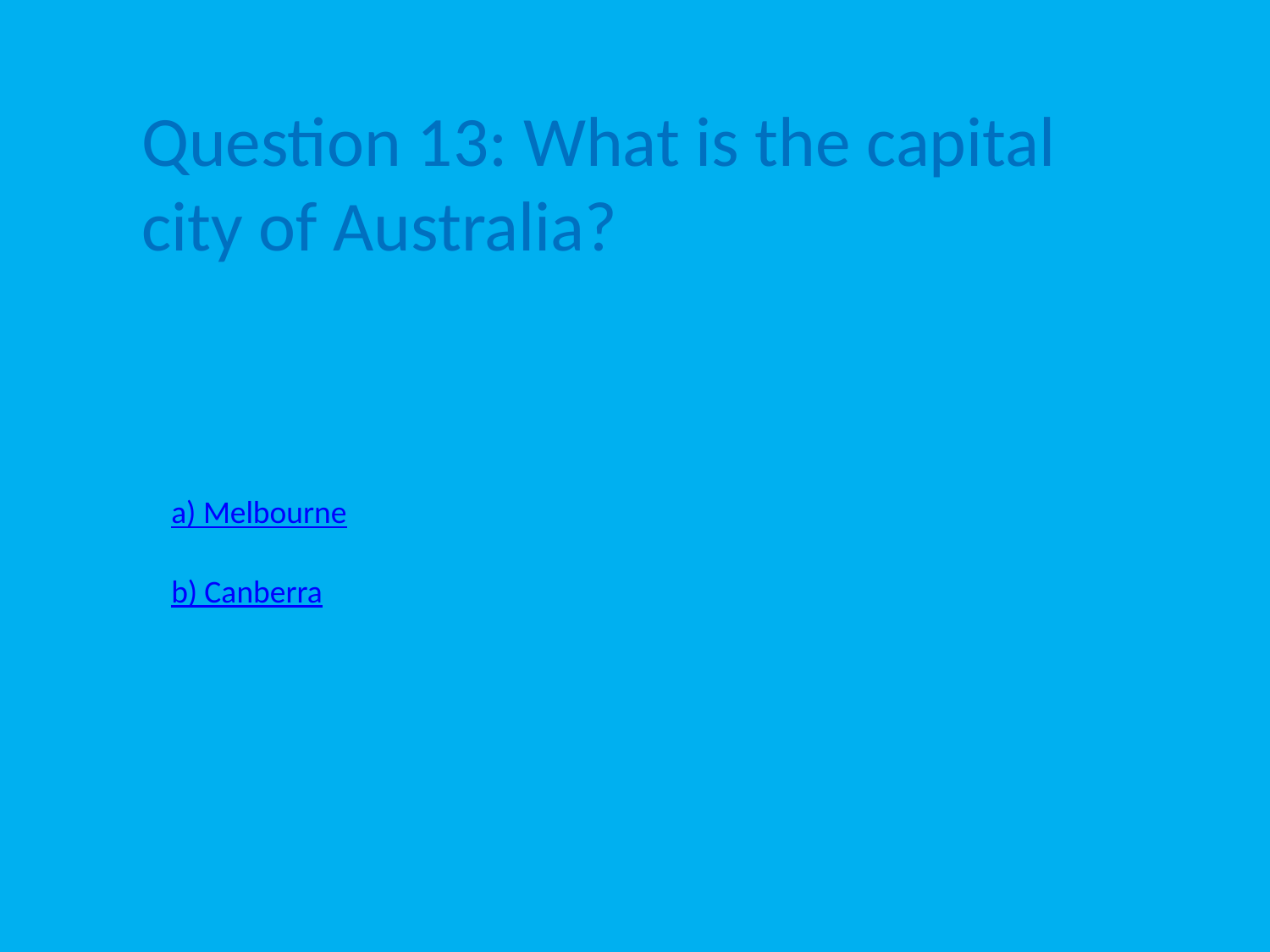

Question 13: What is the capital city of Australia?
a) Melbourne
b) Canberra